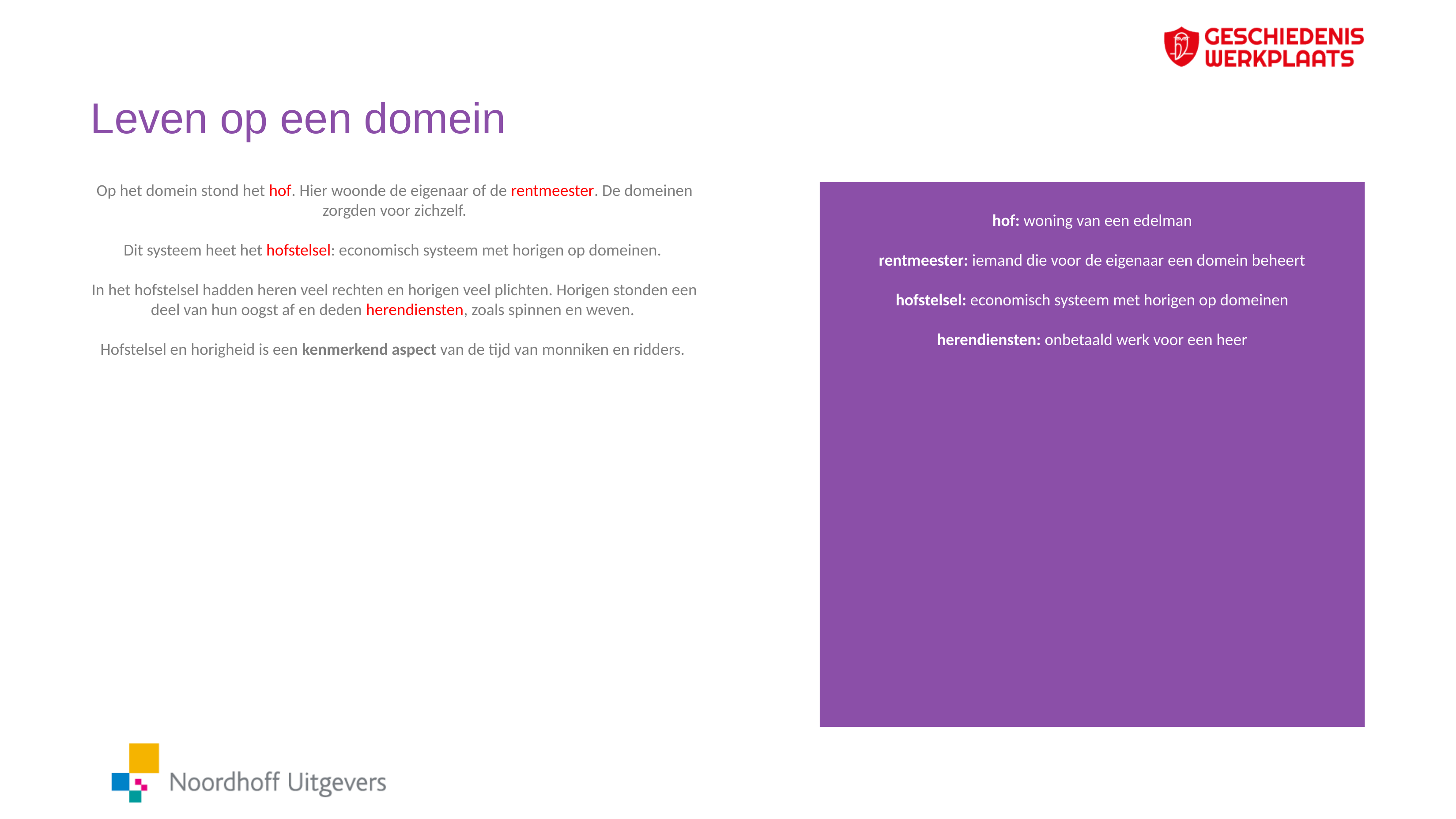

# Leven op een domein
Op het domein stond het hof. Hier woonde de eigenaar of de rentmeester. De domeinen zorgden voor zichzelf.

Dit systeem heet het hofstelsel: economisch systeem met horigen op domeinen.

In het hofstelsel hadden heren veel rechten en horigen veel plichten. Horigen stonden een deel van hun oogst af en deden herendiensten, zoals spinnen en weven.

Hofstelsel en horigheid is een kenmerkend aspect van de tijd van monniken en ridders.

hof: woning van een edelman

rentmeester: iemand die voor de eigenaar een domein beheert

hofstelsel: economisch systeem met horigen op domeinen

herendiensten: onbetaald werk voor een heer